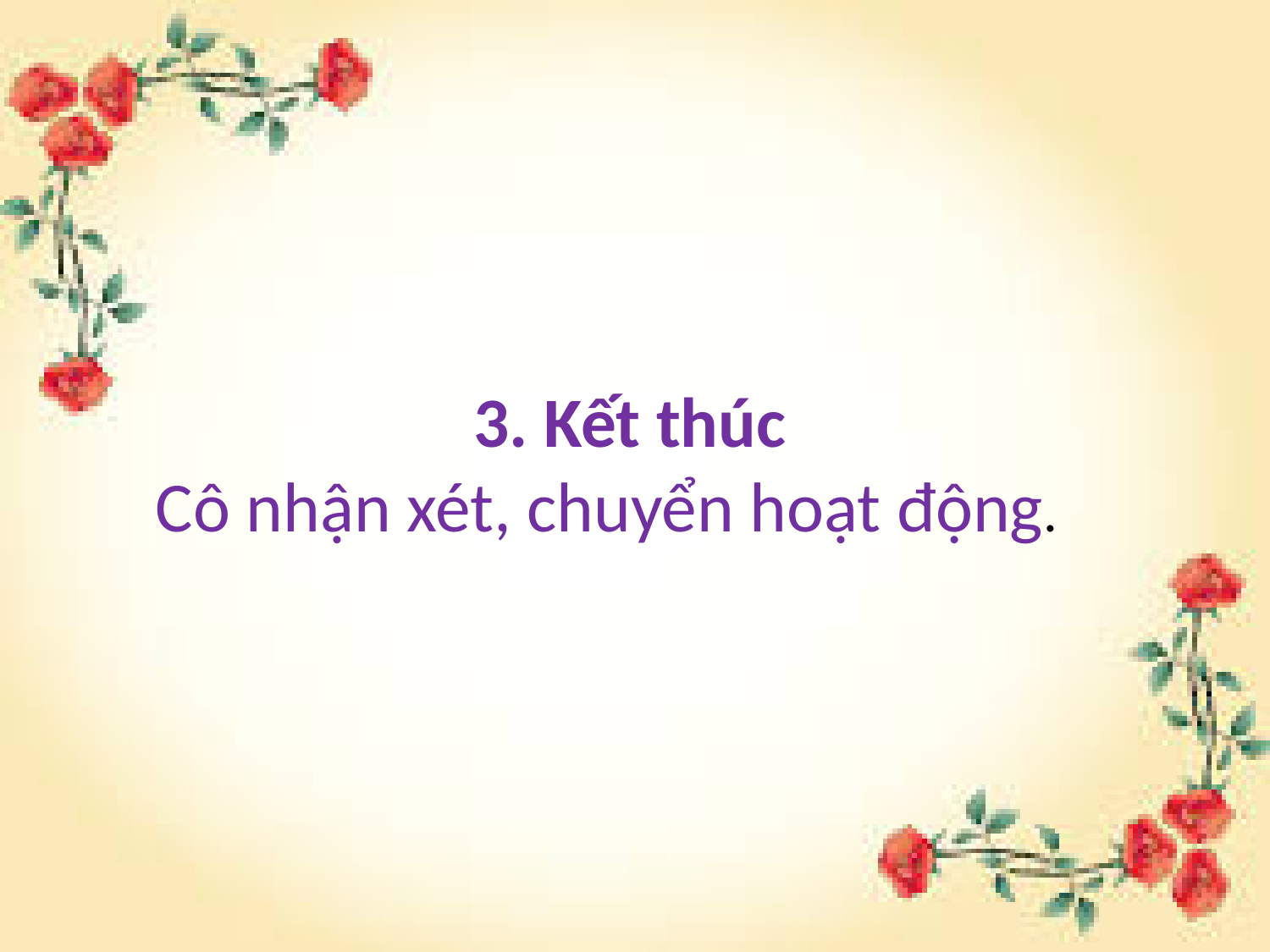

3. Kết thúc
 Cô nhận xét, chuyển hoạt động.